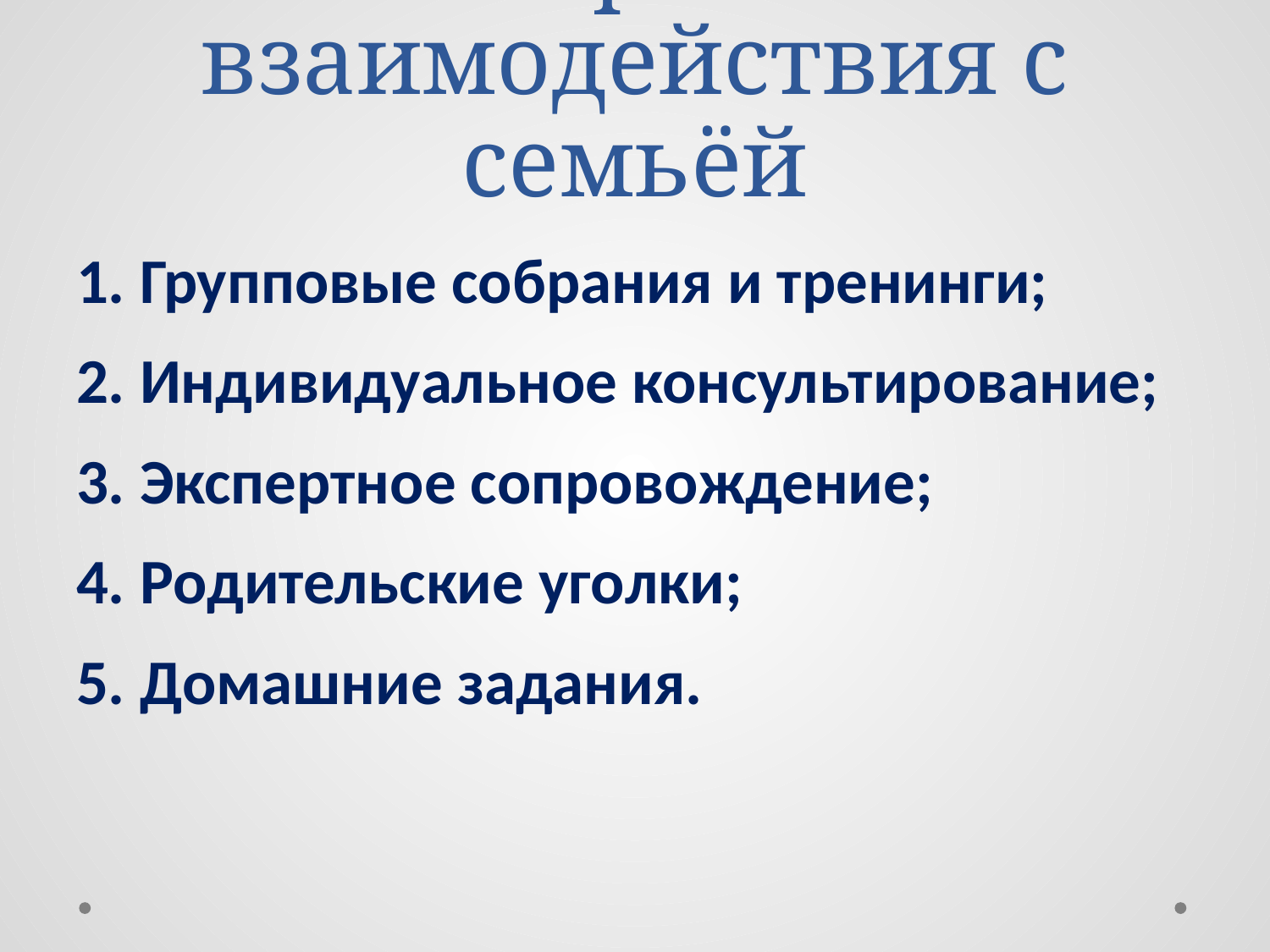

# Формы взаимодействия с семьёй
 Групповые собрания и тренинги;
 Индивидуальное консультирование;
 Экспертное сопровождение;
 Родительские уголки;
 Домашние задания.